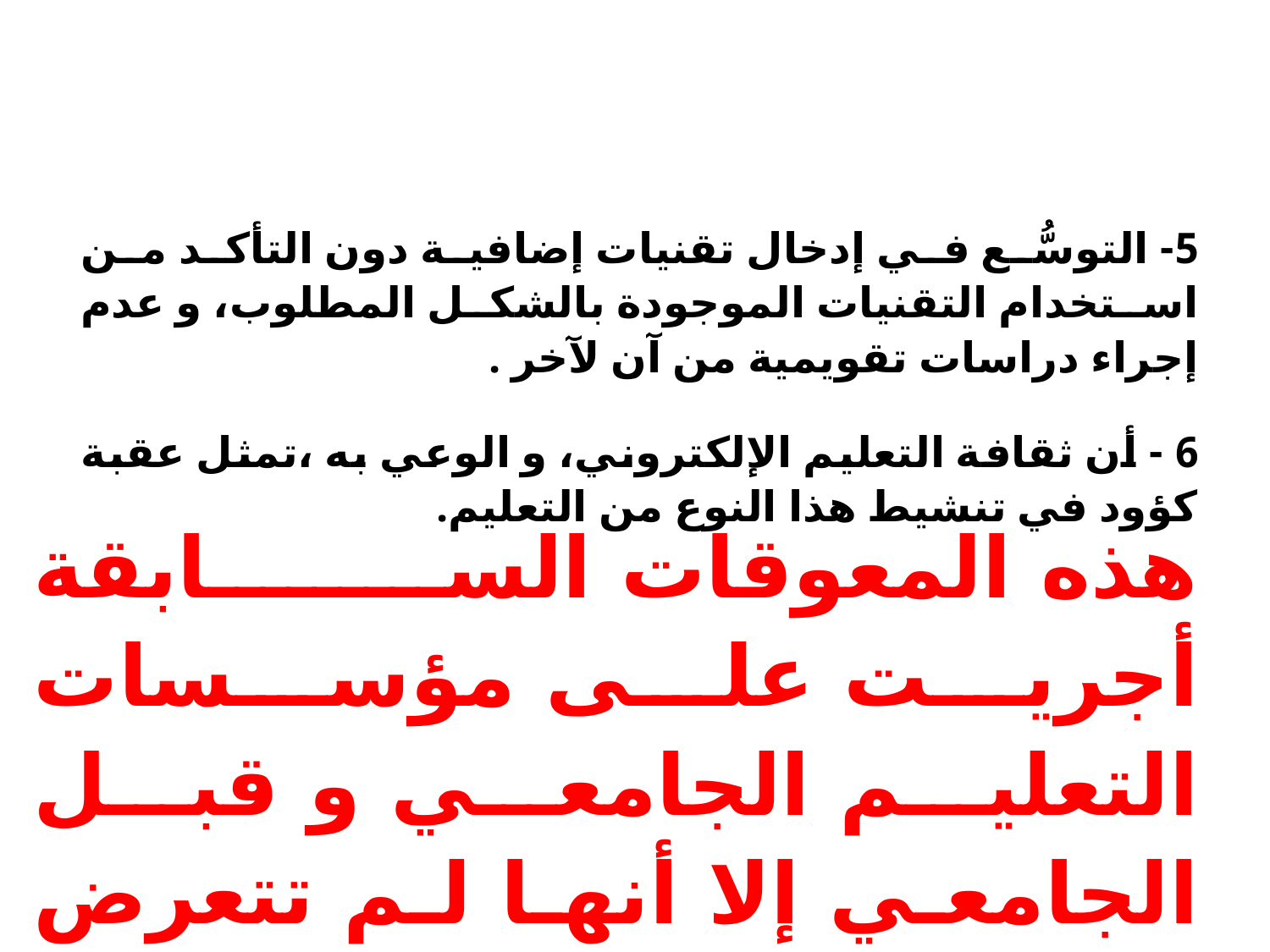

5- التوسُّع في إدخال تقنيات إضافية دون التأكد من استخدام التقنيات الموجودة بالشكل المطلوب، و عدم إجراء دراسات تقويمية من آن لآخر .

6 - أن ثقافة التعليم الإلكتروني، و الوعي به ،تمثل عقبة كؤود في تنشيط هذا النوع من التعليم.
هذه المعوقات السابقة أجريت على مؤسسات التعليم الجامعي و قبل الجامعي إلا أنها لم تتعرض لمعاهد تعليم اللغة العربية ..